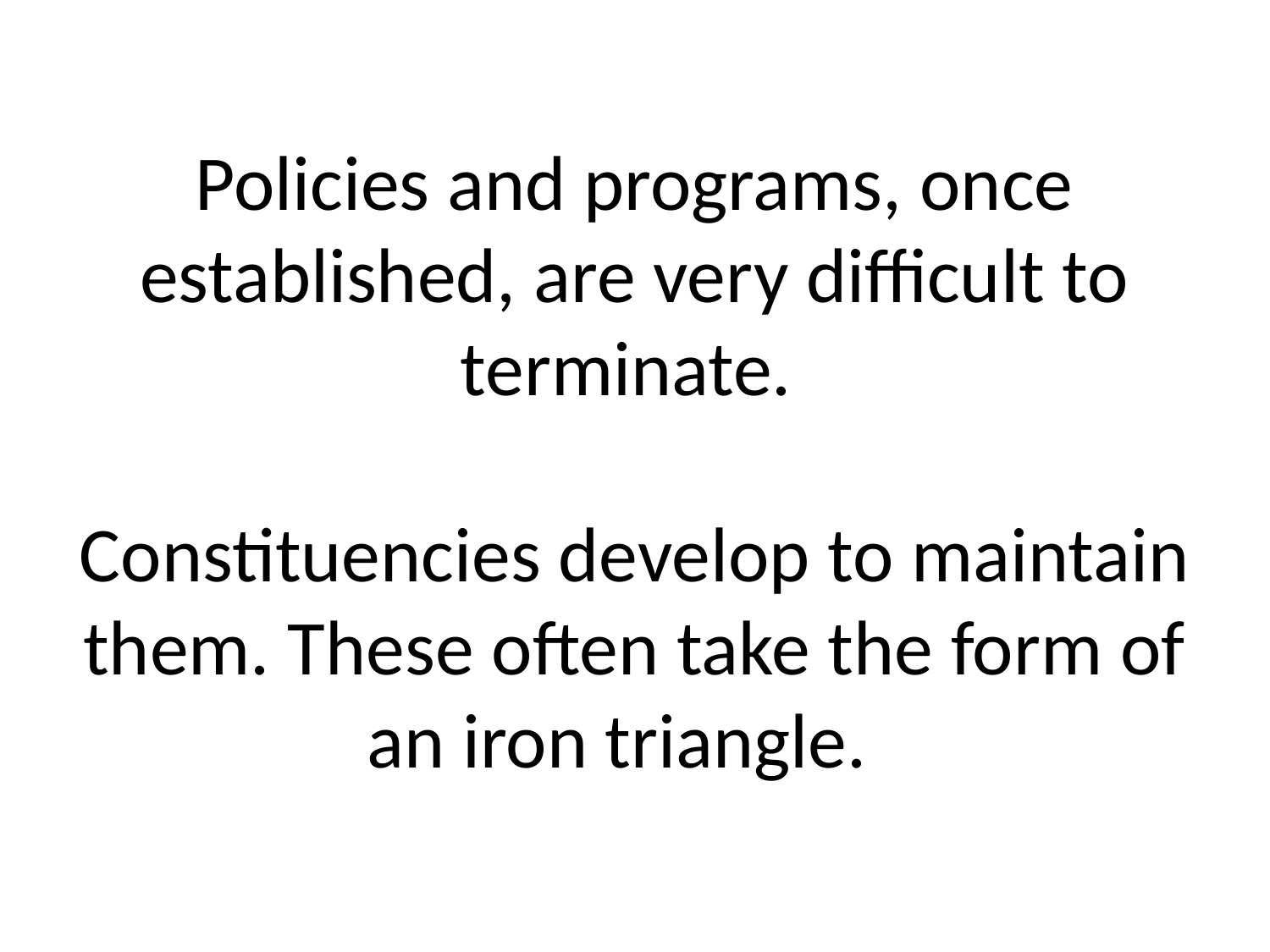

# Policies and programs, once established, are very difficult to terminate. Constituencies develop to maintain them. These often take the form of an iron triangle.